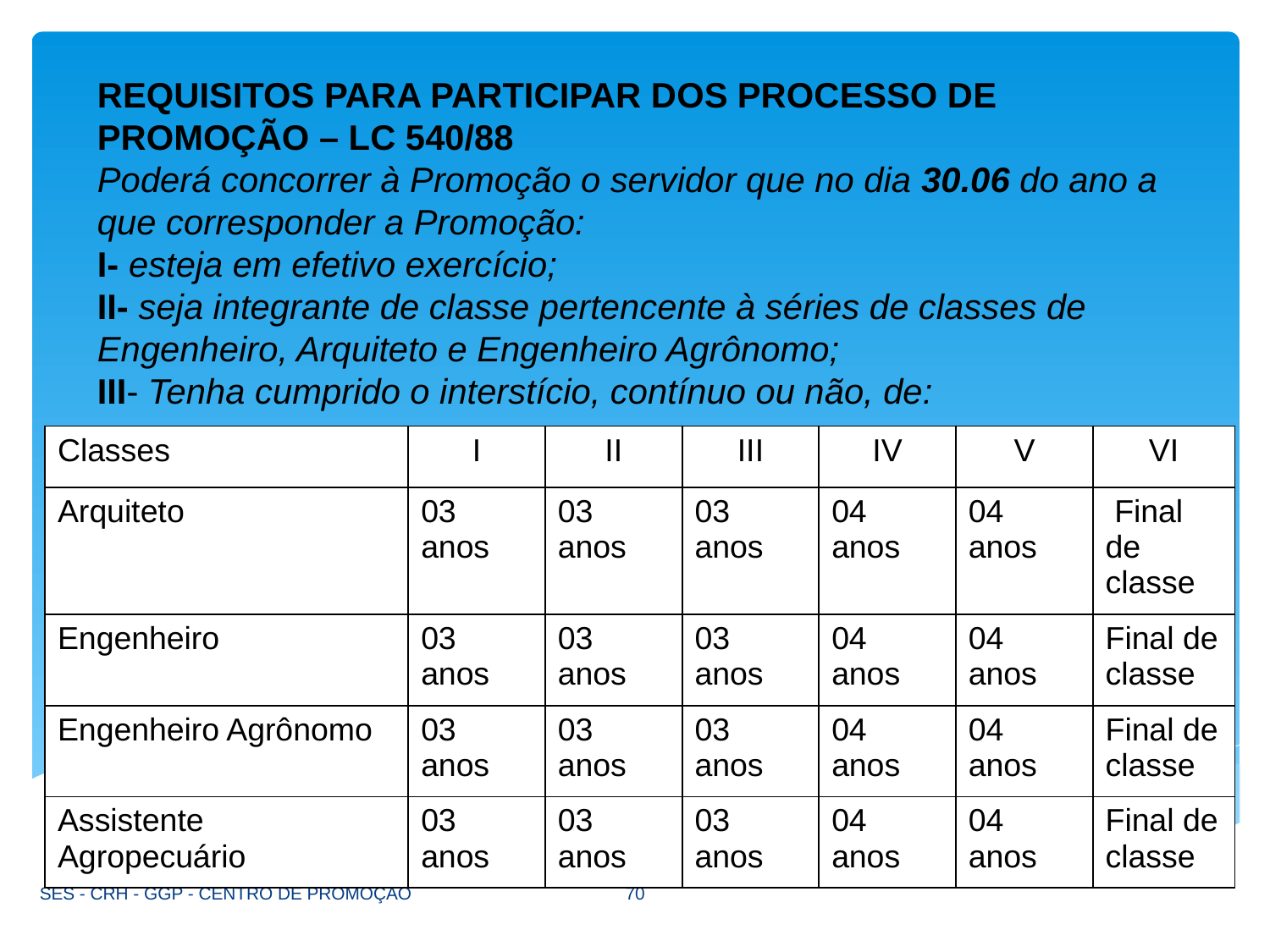

REQUISITOS PARA PARTICIPAR DOS PROCESSO DE PROMOÇÃO – LC 540/88
Poderá concorrer à Promoção o servidor que no dia 30.06 do ano a que corresponder a Promoção:
I- esteja em efetivo exercício;
II- seja integrante de classe pertencente à séries de classes de Engenheiro, Arquiteto e Engenheiro Agrônomo;
III- Tenha cumprido o interstício, contínuo ou não, de:

| Classes | I | II | III | IV | V | VI |
| --- | --- | --- | --- | --- | --- | --- |
| Arquiteto | 03 anos | 03 anos | 03 anos | 04 anos | 04 anos | Final de classe |
| Engenheiro | 03 anos | 03 anos | 03 anos | 04 anos | 04 anos | Final de classe |
| Engenheiro Agrônomo | 03 anos | 03 anos | 03 anos | 04 anos | 04 anos | Final de classe |
| Assistente Agropecuário | 03 anos | 03 anos | 03 anos | 04 anos | 04 anos | Final de classe |
70
SES - CRH - GGP - CENTRO DE PROMOÇÃO